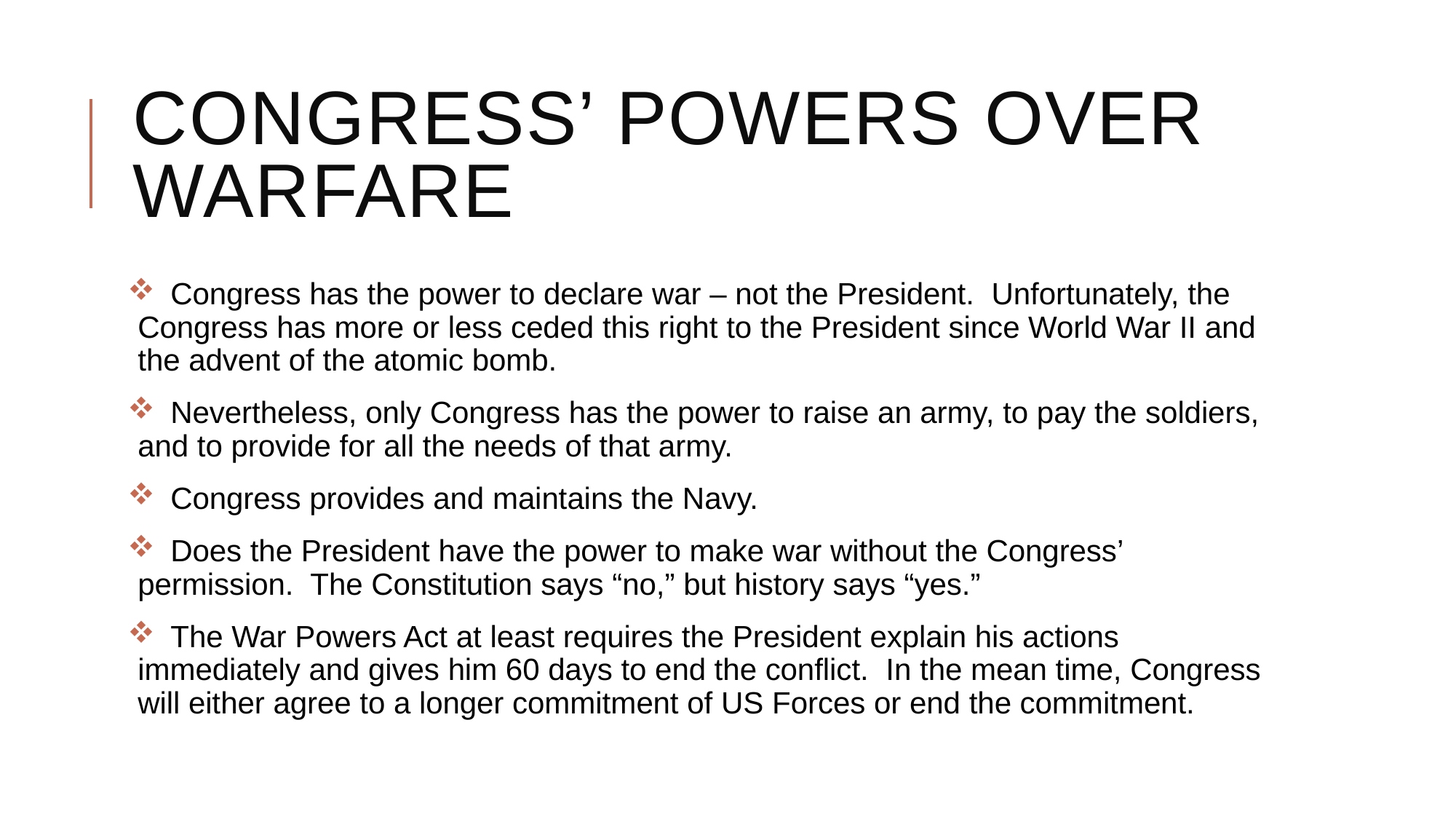

# Congress’ powers over warfare
  Congress has the power to declare war – not the President.  Unfortunately, the Congress has more or less ceded this right to the President since World War II and the advent of the atomic bomb.
  Nevertheless, only Congress has the power to raise an army, to pay the soldiers, and to provide for all the needs of that army.
  Congress provides and maintains the Navy.
  Does the President have the power to make war without the Congress’ permission.  The Constitution says “no,” but history says “yes.”
  The War Powers Act at least requires the President explain his actions immediately and gives him 60 days to end the conflict.  In the mean time, Congress will either agree to a longer commitment of US Forces or end the commitment.